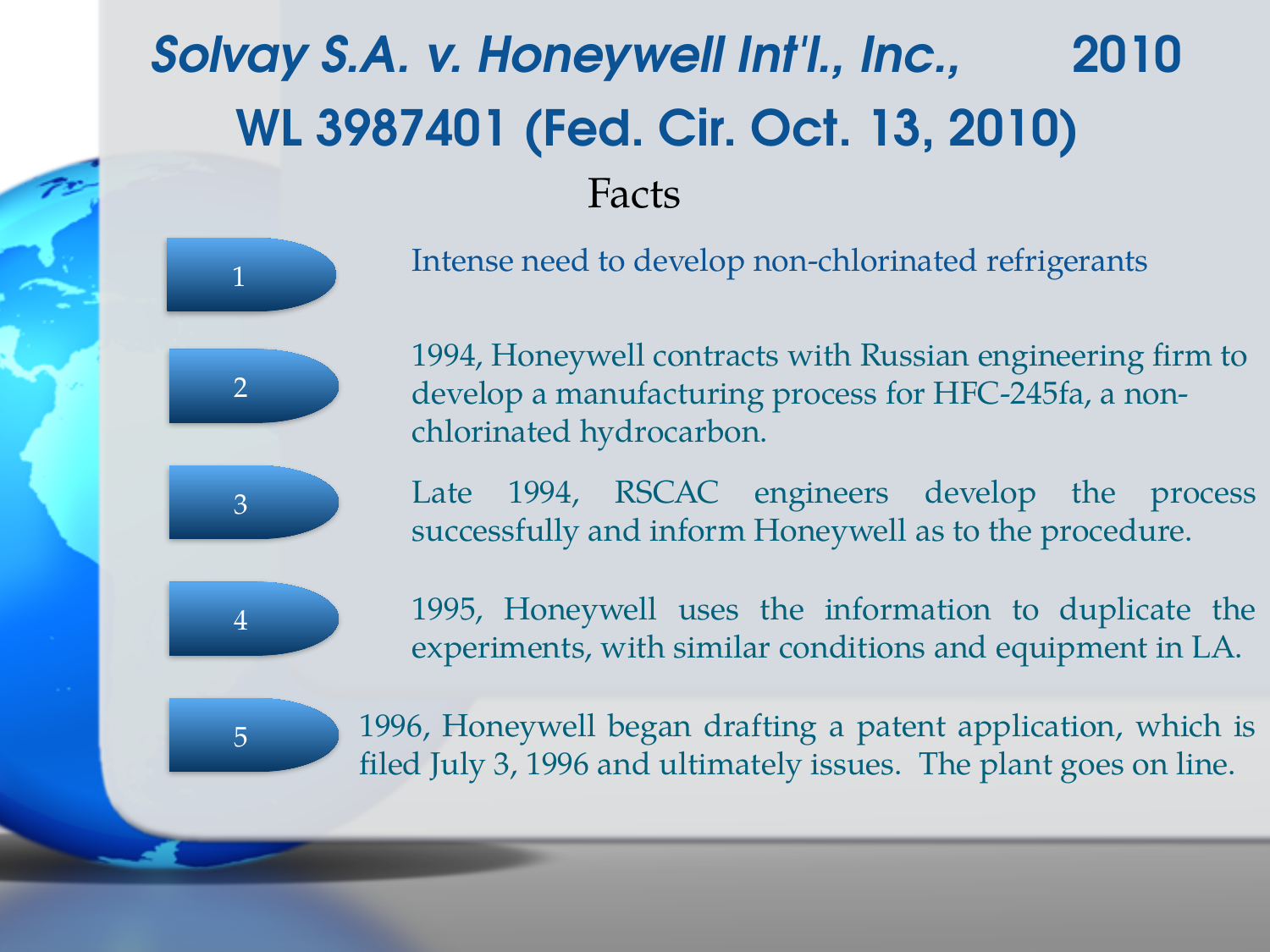

# Solvay S.A. v. Honeywell Int'l., Inc.,        2010 WL 3987401 (Fed. Cir. Oct. 13, 2010)
Facts
Intense need to develop non-chlorinated refrigerants

1
1994, Honeywell contracts with Russian engineering firm to develop a manufacturing process for HFC-245fa, a non-chlorinated hydrocarbon.

2
3
Late 1994, RSCAC engineers develop the process successfully and inform Honeywell as to the procedure.
4
1995, Honeywell uses the information to duplicate the experiments, with similar conditions and equipment in LA.
5
1996, Honeywell began drafting a patent application, which is filed July 3, 1996 and ultimately issues.  The plant goes on line.